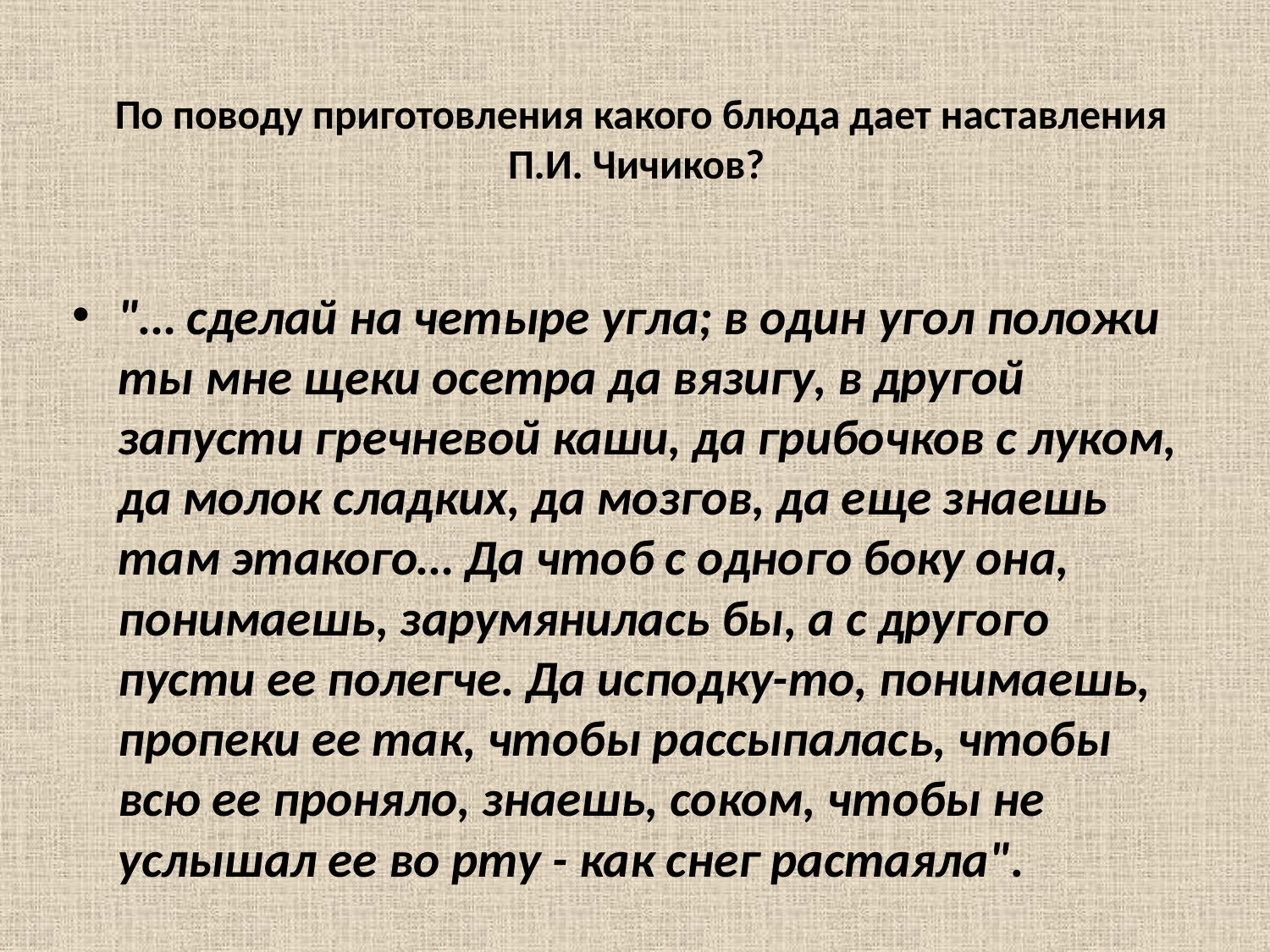

# По поводу приготовления какого блюда дает наставления П.И. Чичиков?
"… сделай на четыре угла; в один угол положи ты мне щеки осетра да вязигу, в другой запусти гречневой каши, да грибочков с луком, да молок сладких, да мозгов, да еще знаешь там этакого… Да чтоб с одного боку она, понимаешь, зарумянилась бы, а с другого пусти ее полегче. Да исподку-то, понимаешь, пропеки ее так, чтобы рассыпалась, чтобы всю ее проняло, знаешь, соком, чтобы не услышал ее во рту - как снег растаяла".